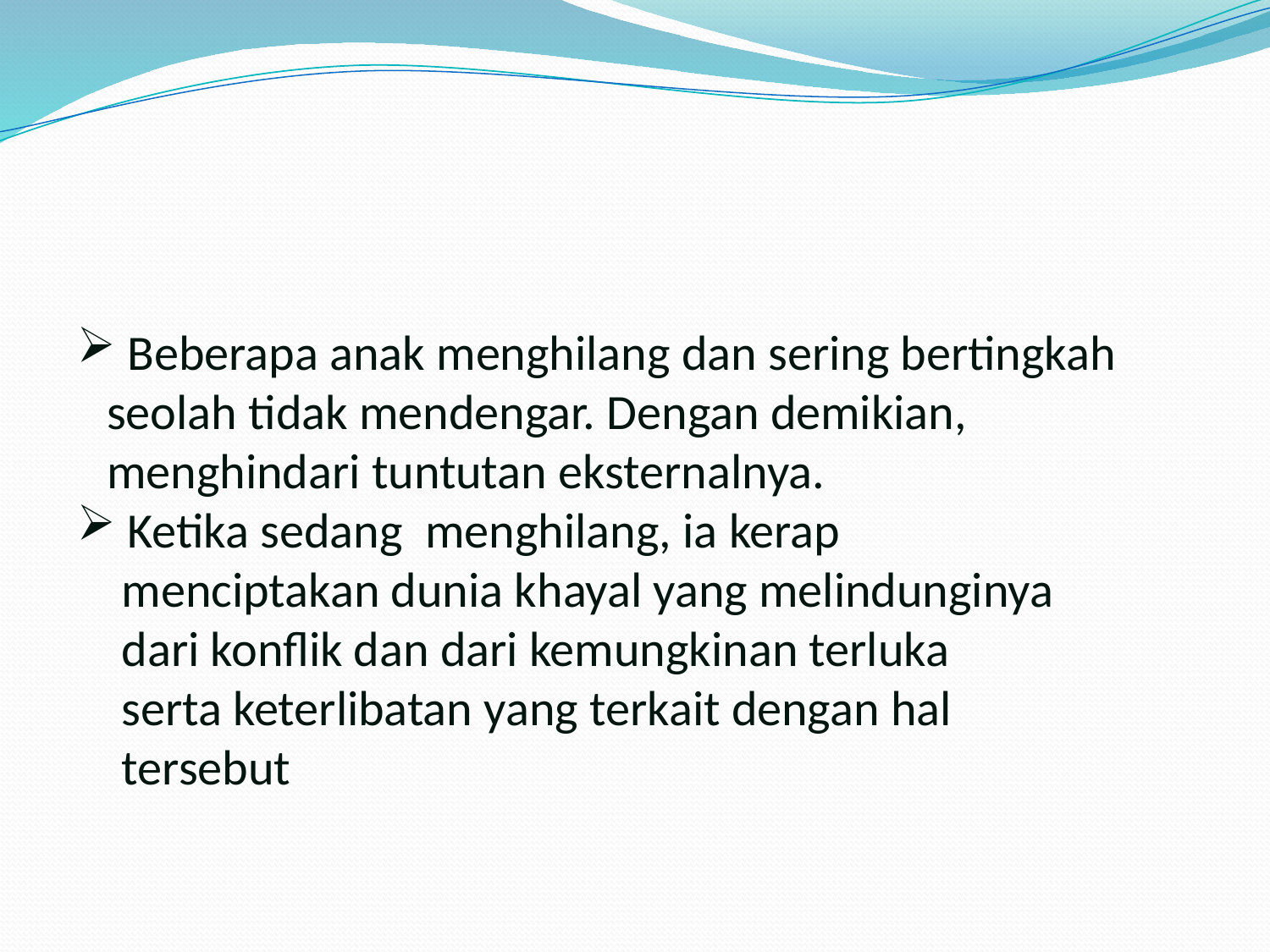

#
 Beberapa anak menghilang dan sering bertingkah seolah tidak mendengar. Dengan demikian, menghindari tuntutan eksternalnya.
 Ketika sedang  menghilang, ia kerap
    menciptakan dunia khayal yang melindunginya
    dari konflik dan dari kemungkinan terluka
    serta keterlibatan yang terkait dengan hal
    tersebut